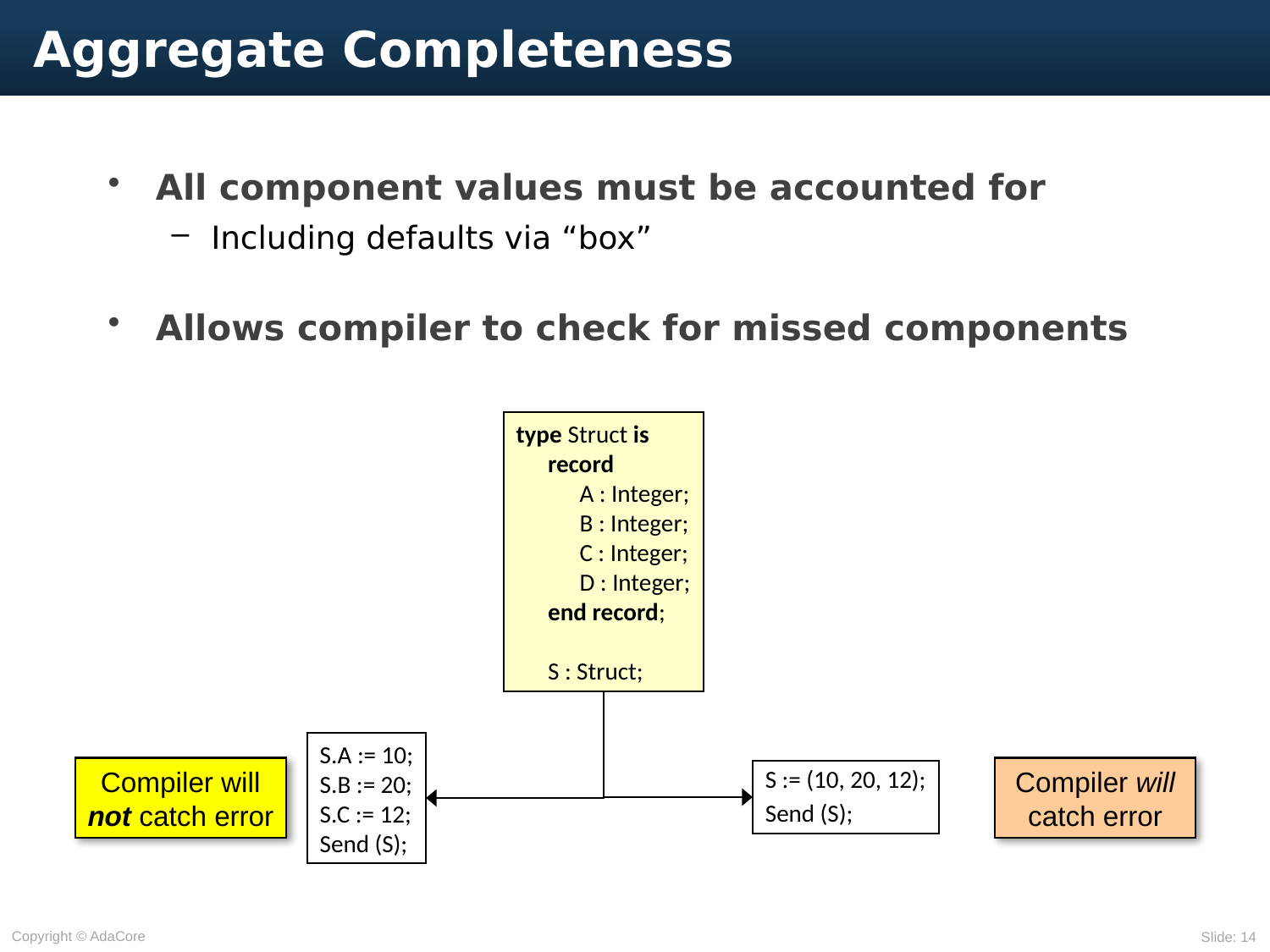

# Aggregate Completeness
All component values must be accounted for
Including defaults via “box”
Allows compiler to check for missed components
type Struct is
record
A : Integer;
B : Integer;
C : Integer;
D : Integer;
end record;

S : Struct;
S.A := 10;
S.B := 20;
S.C := 12;
Send (S);
Compiler will
not catch error
Compiler will
catch error
S := (10, 20, 12);
Send (S);